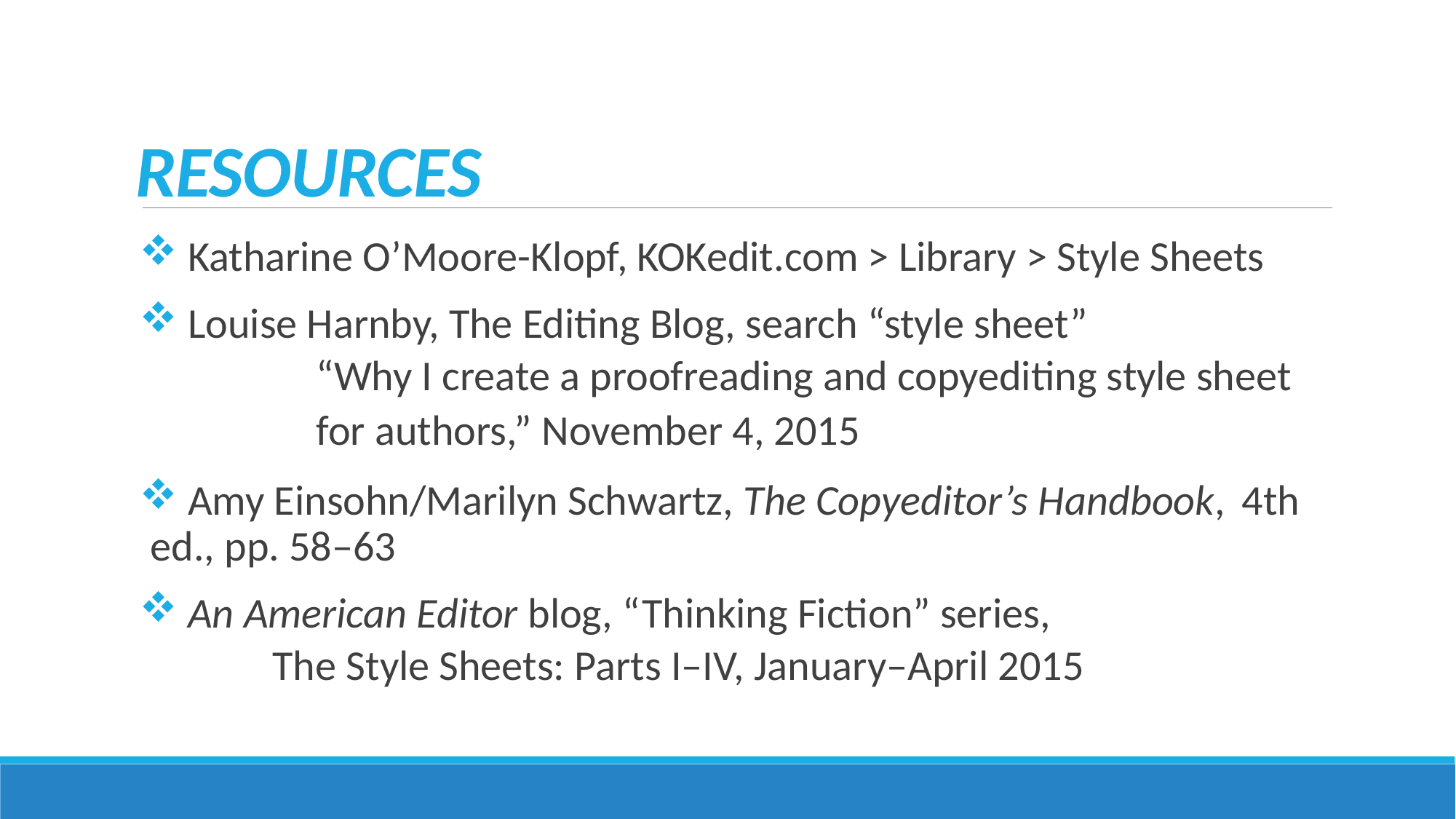

# RESOURCES
 Katharine O’Moore-Klopf, KOKedit.com > Library > Style Sheets
 Louise Harnby, The Editing Blog, search “style sheet”
	“Why I create a proofreading and copyediting style sheet
	for authors,” November 4, 2015
 Amy Einsohn/Marilyn Schwartz, The Copyeditor’s Handbook, 	4th ed., pp. 58–63
 An American Editor blog, “Thinking Fiction” series,
	The Style Sheets: Parts I–IV, January–April 2015